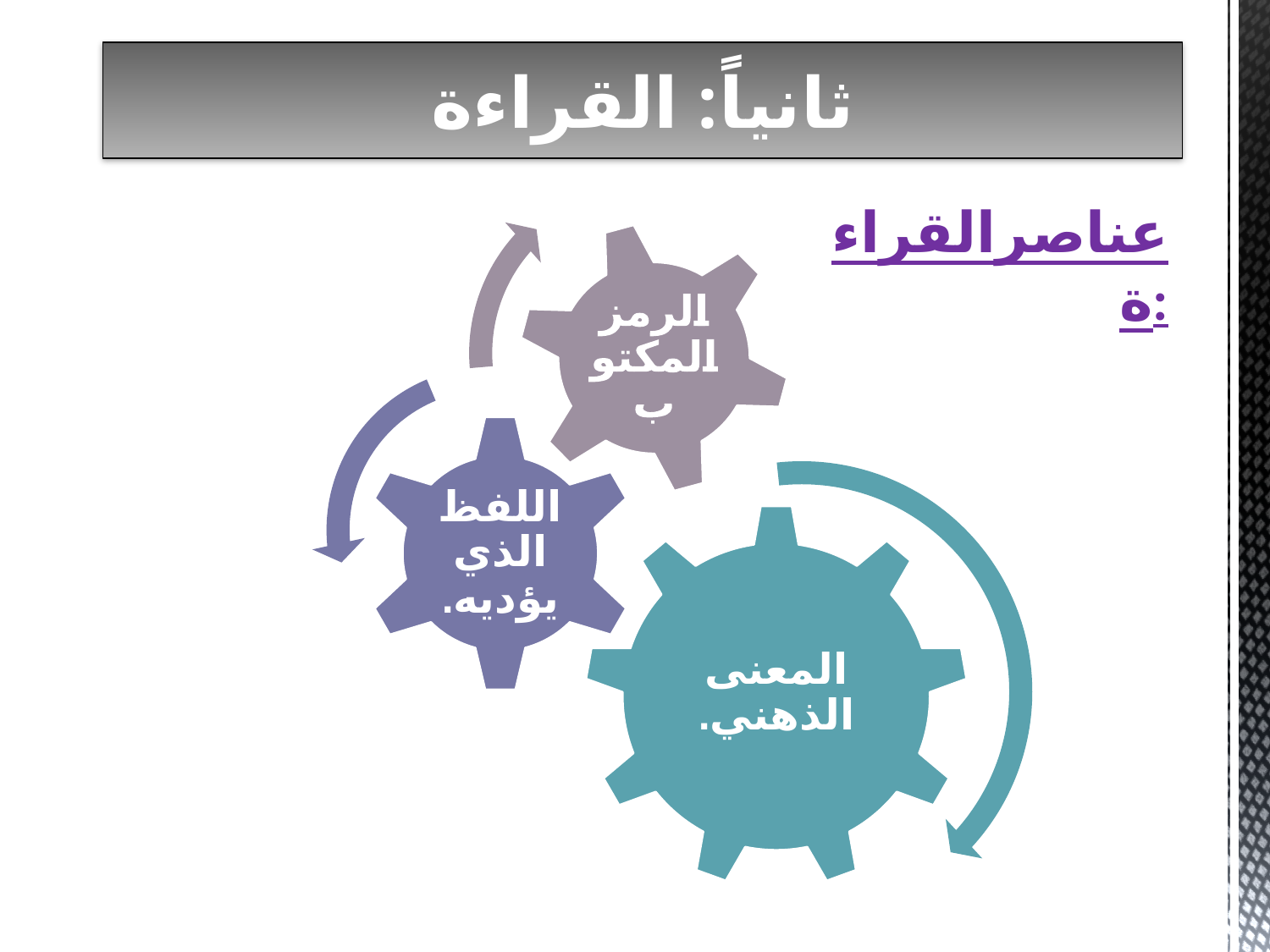

# ثانياً: القراءة
المعنى الذهني.
اللفظ الذي يؤديه.
الرمز المكتوب
عناصرالقراءة: